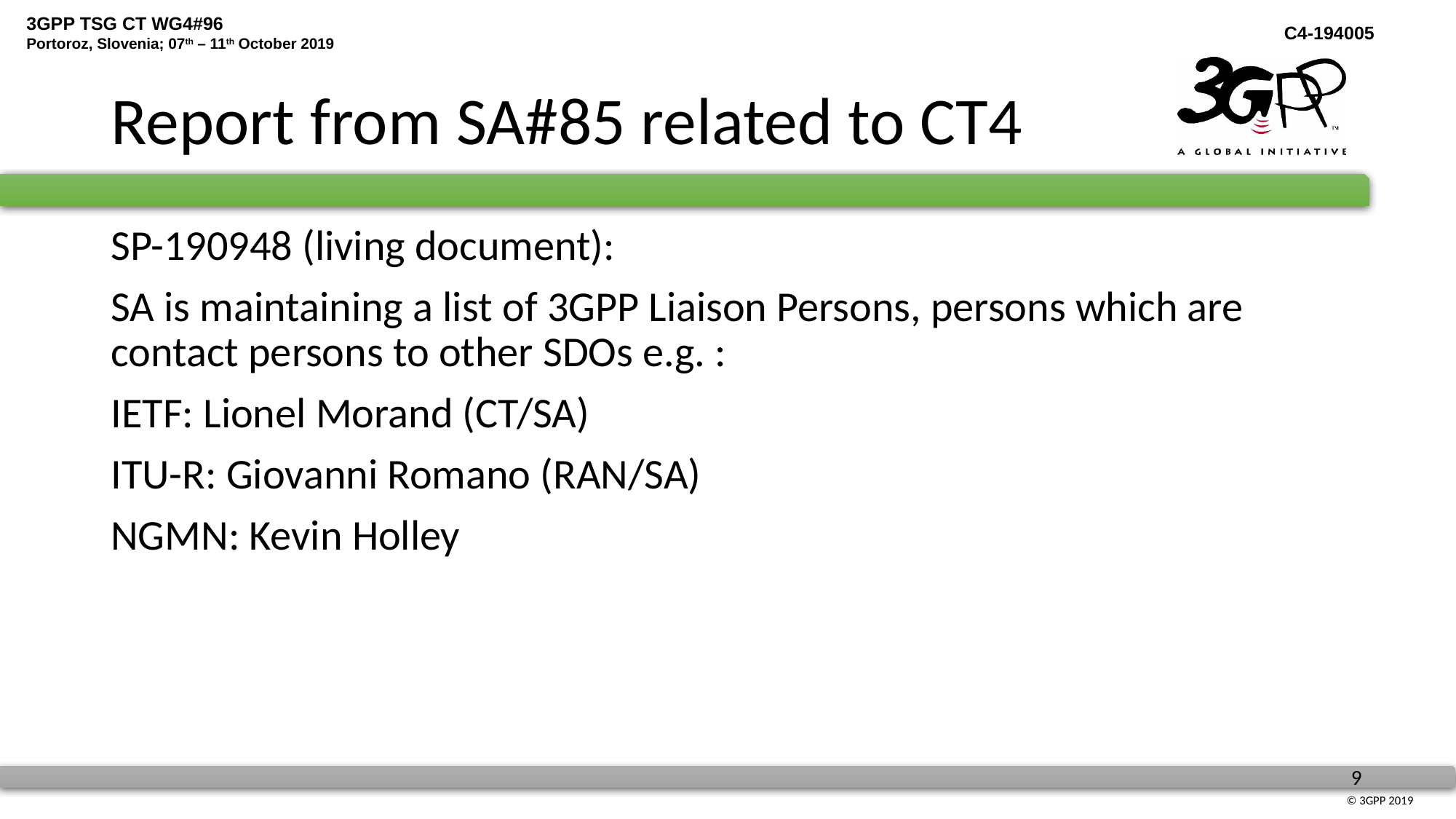

# Report from SA#85 related to CT4
SP-190948 (living document):
SA is maintaining a list of 3GPP Liaison Persons, persons which are contact persons to other SDOs e.g. :
IETF: Lionel Morand (CT/SA)
ITU-R: Giovanni Romano (RAN/SA)
NGMN: Kevin Holley